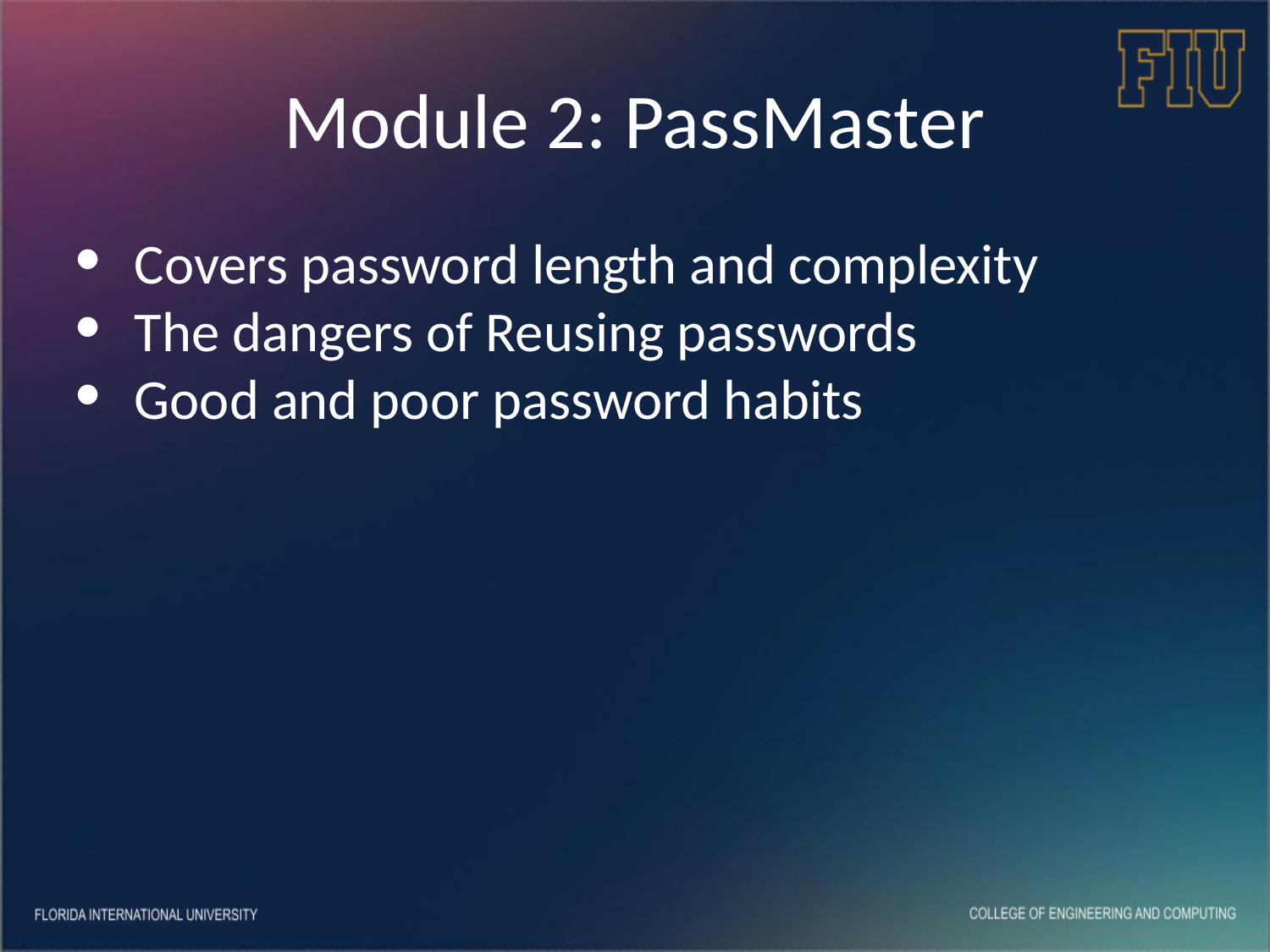

# Module 2: PassMaster
Covers password length and complexity
The dangers of Reusing passwords
Good and poor password habits